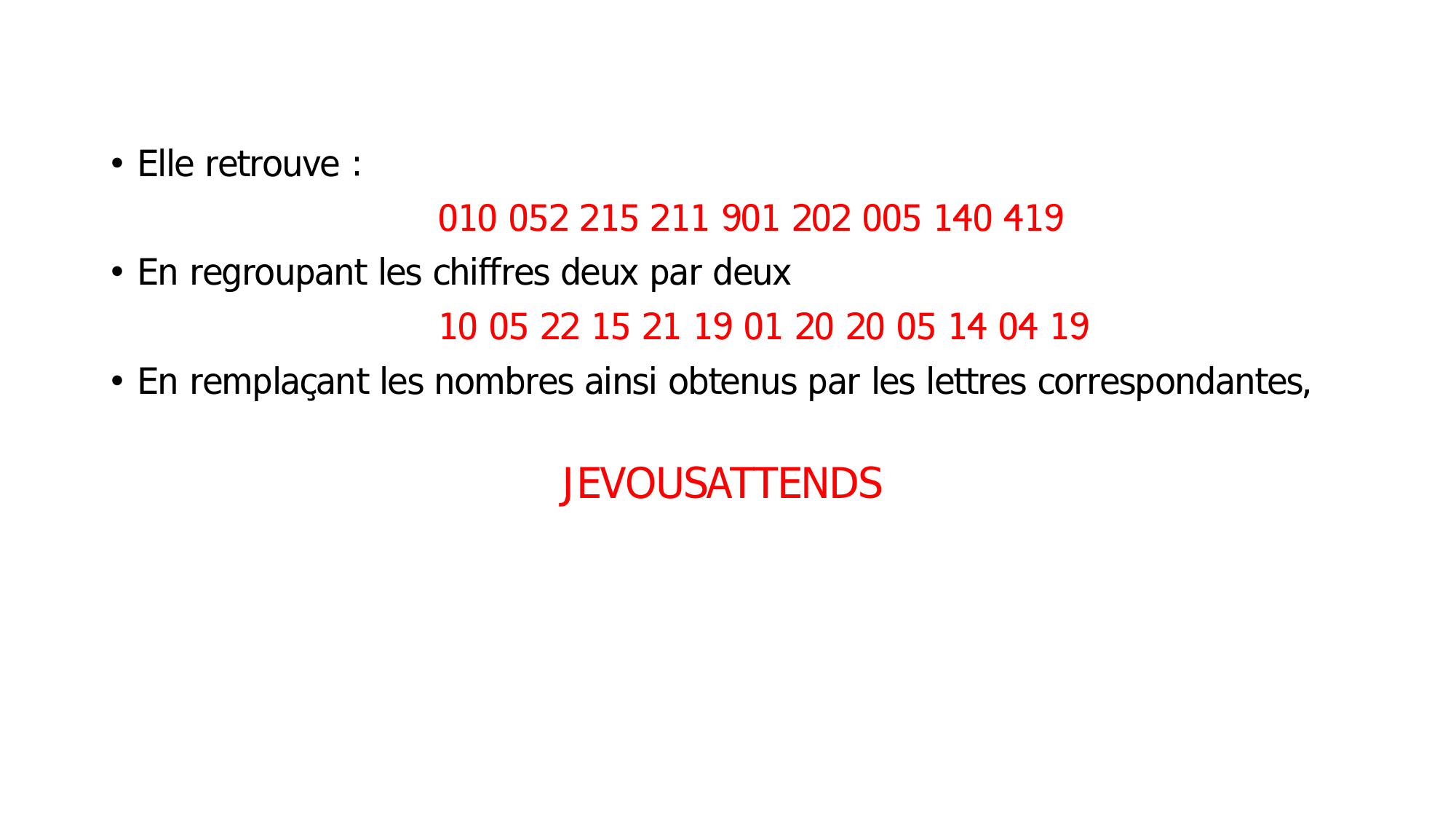

Elle retrouve :
			010 052 215 211 901 202 005 140 419
En regroupant les chiffres deux par deux
			10 05 22 15 21 19 01 20 20 05 14 04 19
En remplaçant les nombres ainsi obtenus par les lettres correspondantes,

JEVOUSATTENDS